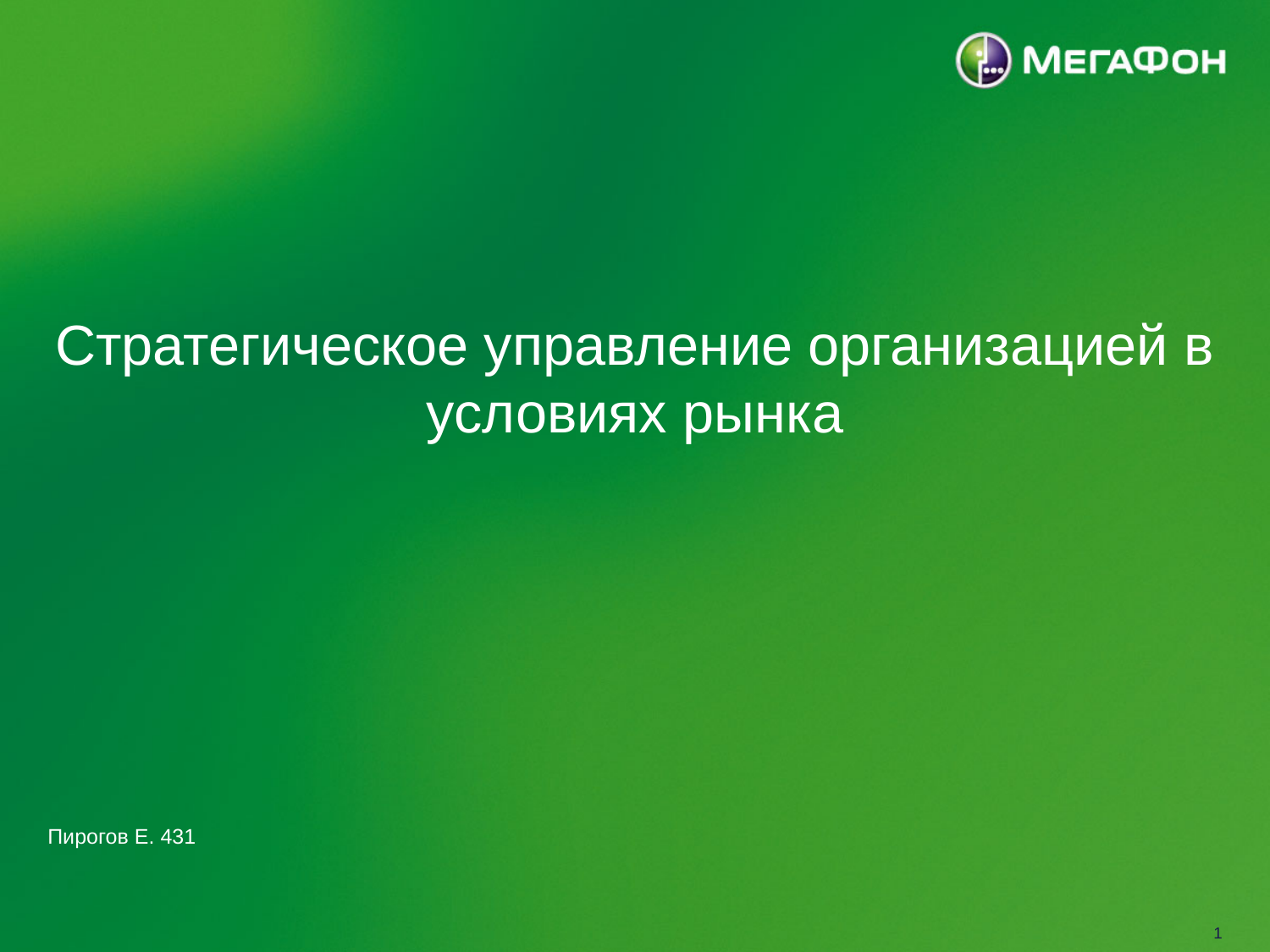

# Стратегическое управление организацией в условиях рынка
Пирогов Е. 431
1